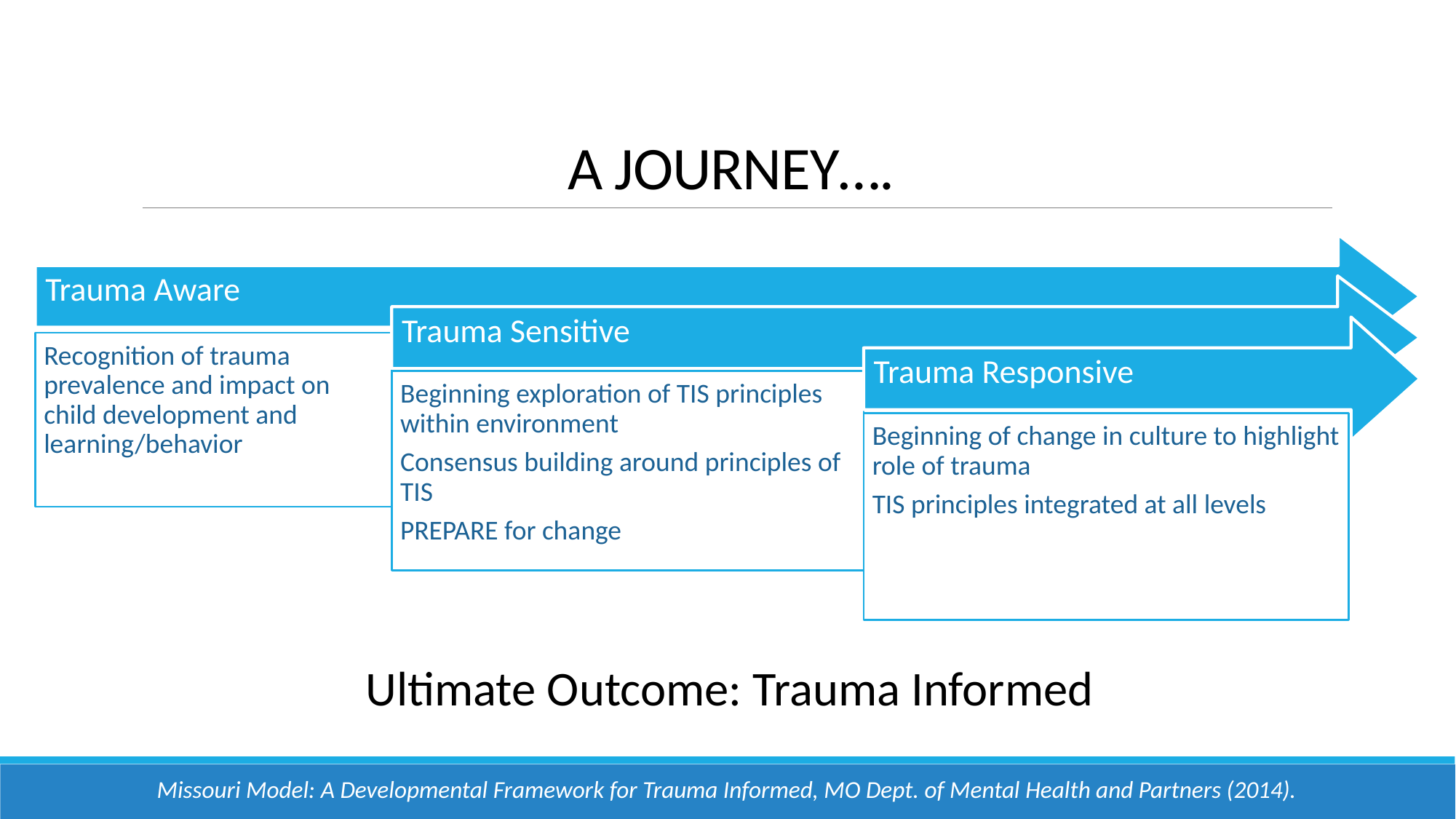

# A JOURNEY….
Trauma Aware
Trauma Sensitive
Trauma Responsive
Recognition of trauma prevalence and impact on child development and learning/behavior

Beginning exploration of TIS principles within environment
Consensus building around principles of TIS
PREPARE for change
Beginning of change in culture to highlight role of trauma
TIS principles integrated at all levels
Ultimate Outcome: Trauma Informed
Missouri Model: A Developmental Framework for Trauma Informed, MO Dept. of Mental Health and Partners (2014).